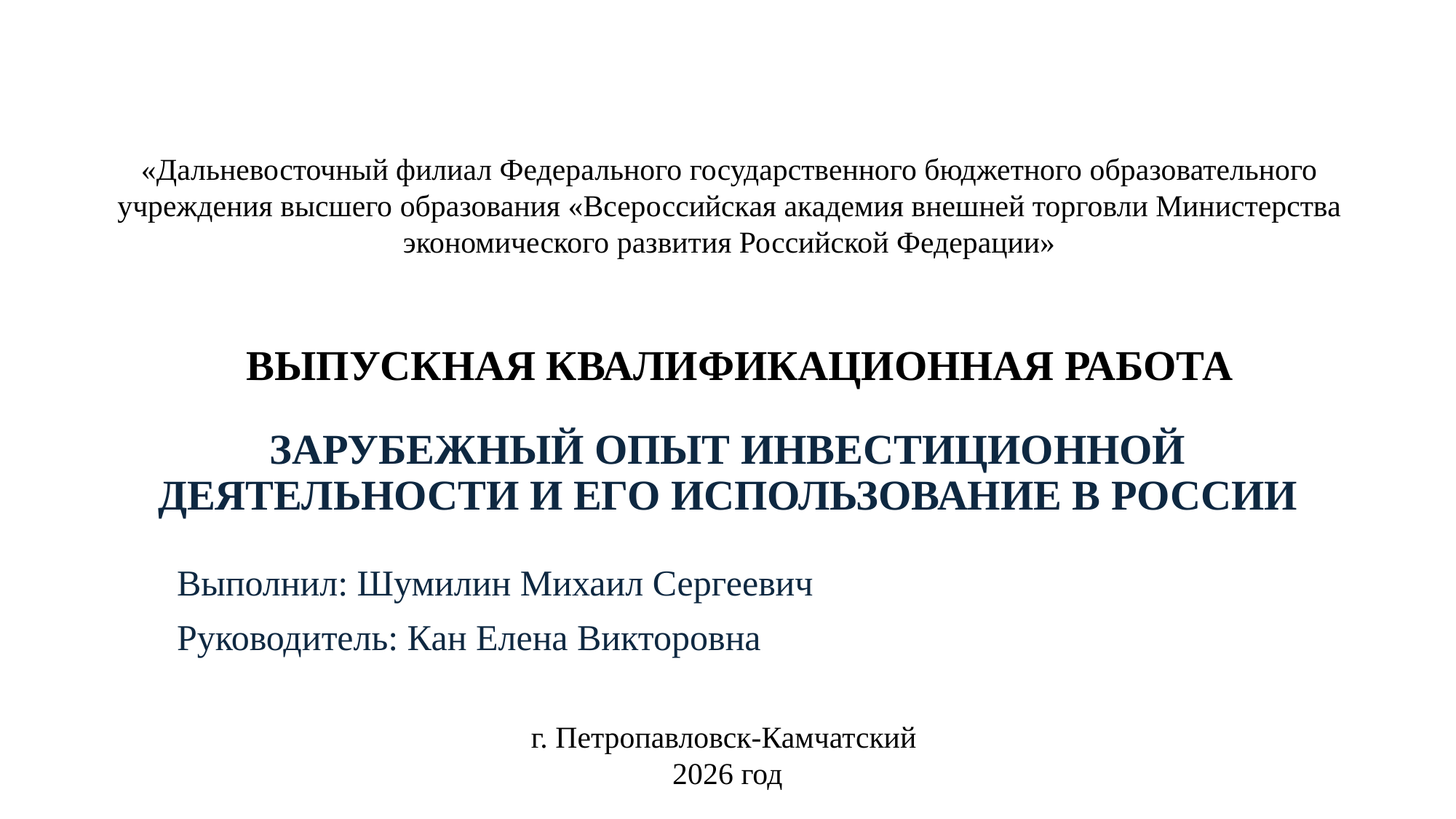

«Дальневосточный филиал Федерального государственного бюджетного образовательного учреждения высшего образования «Всероссийская академия внешней торговли Министерства экономического развития Российской Федерации»
# ЗАРУБЕЖНЫЙ ОПЫТ ИНВЕСТИЦИОННОЙ ДЕЯТЕЛЬНОСТИ И ЕГО ИСПОЛЬЗОВАНИЕ В РОССИИ
ВЫПУСКНАЯ КВАЛИФИКАЦИОННАЯ РАБОТА
Выполнил: Шумилин Михаил Сергеевич
Руководитель: Кан Елена Викторовна
г. Петропавловск-Камчатский
2026 год